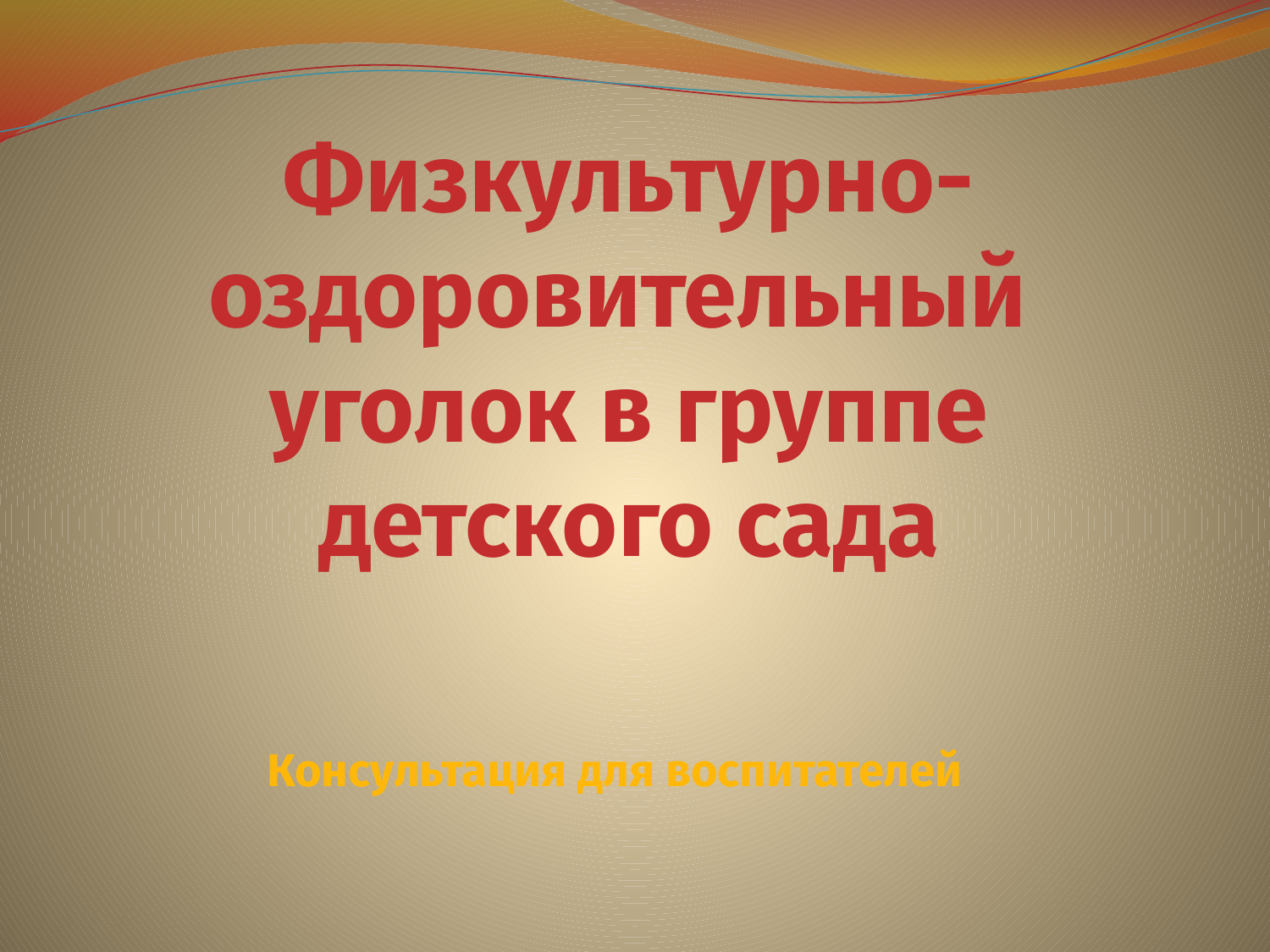

# Физкультурно-оздоровительный  уголок в группе детского сада

Консультация для воспитателей